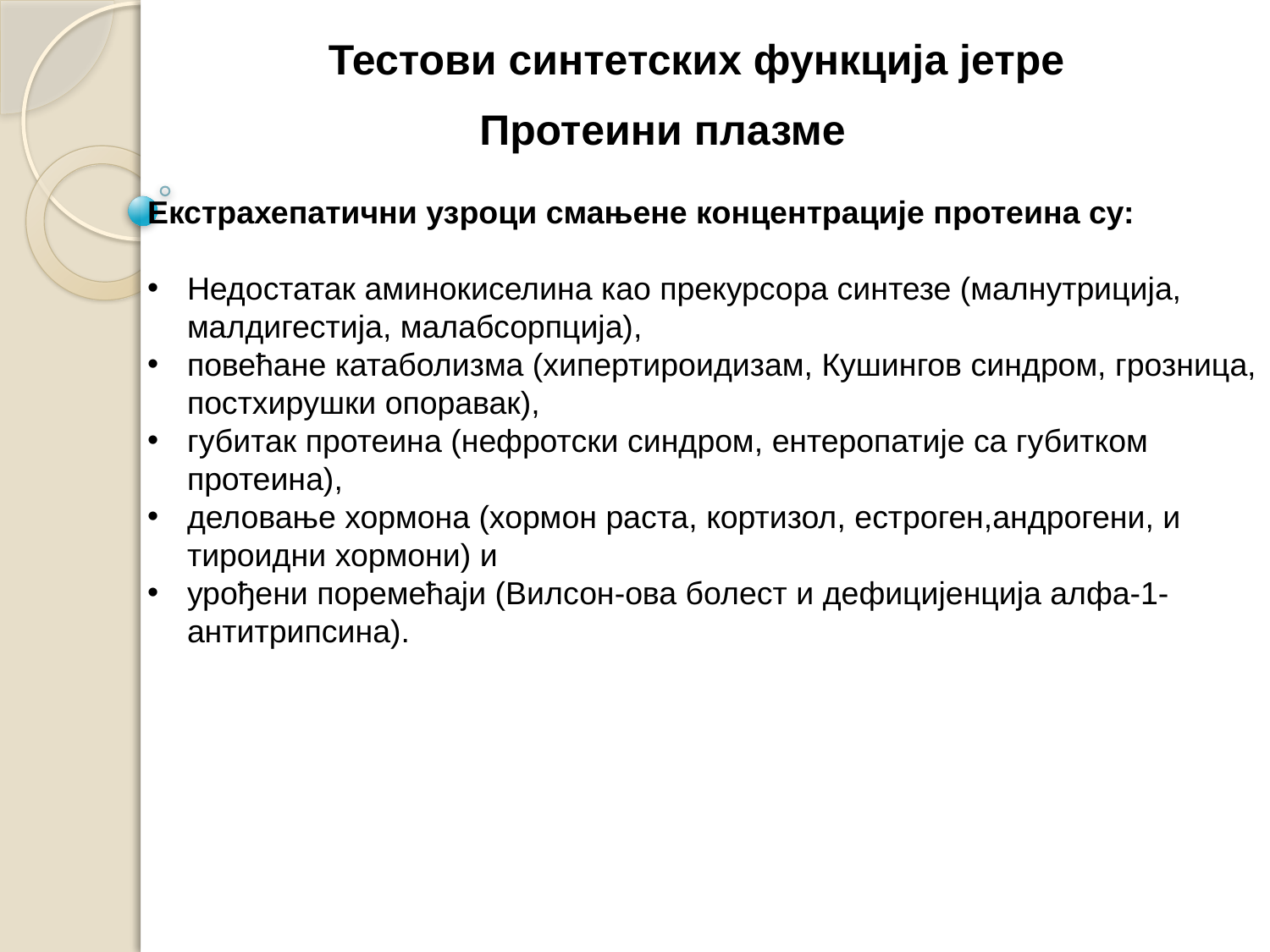

Тестови синтетских функција јетре
Протеини плазме
Екстрахепатични узроци смањене концентрације протеина су:

Недостатак аминокиселина као прекурсора синтезе (малнутриција, малдигестија, малабсорпција),
повећане катаболизма (хипертироидизам, Кушингов синдром, грозница, постхирушки опоравак),
губитак протеина (нефротски синдром, ентеропатије са губитком протеина),
деловање хормона (хормон раста, кортизол, естроген,андрогени, и тироидни хормони) и
урођени поремећаји (Вилсон-ова болест и дефицијенција алфа-1-
антитрипсина).